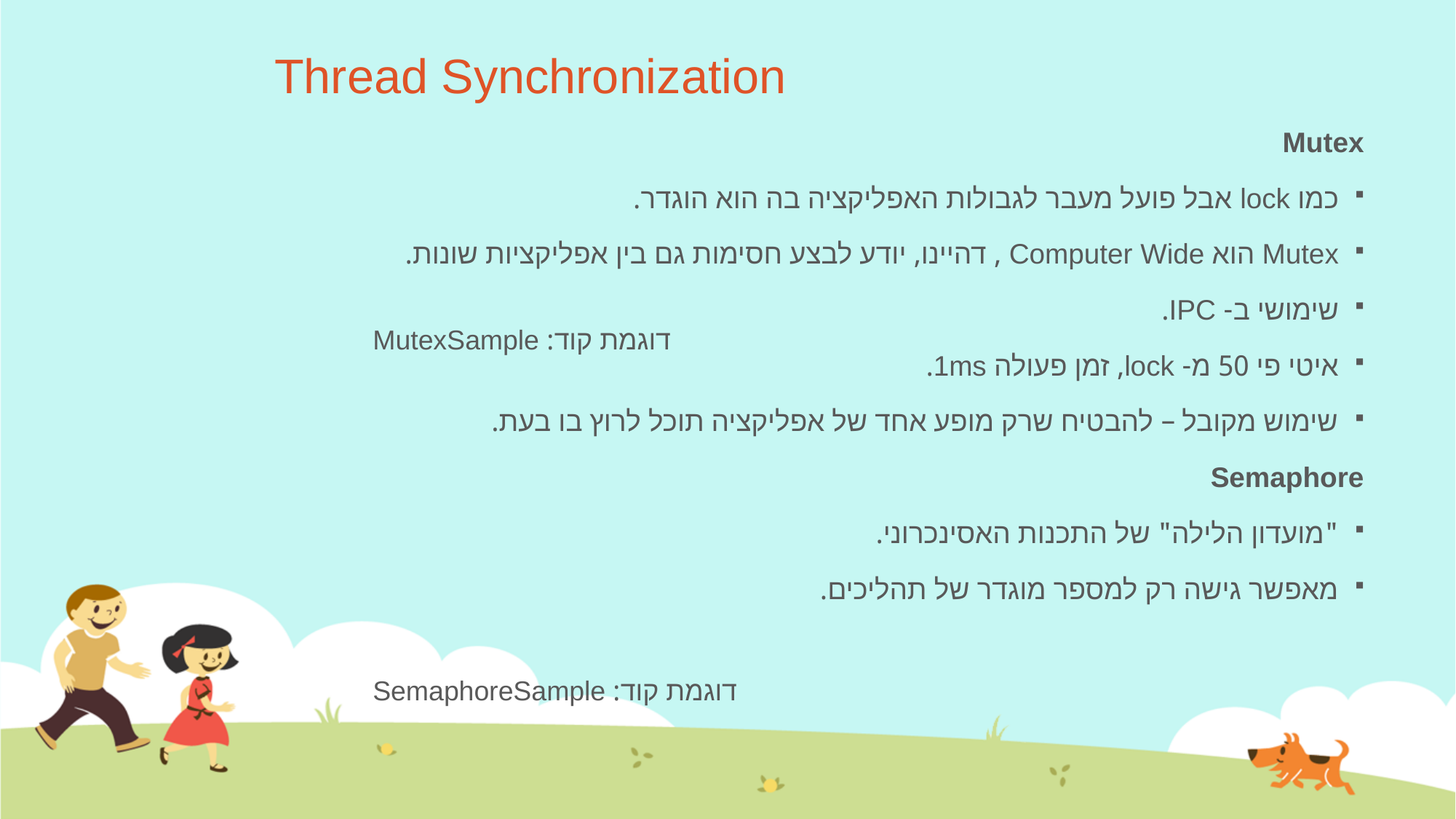

# Thread Synchronization
Mutex
כמו lock אבל פועל מעבר לגבולות האפליקציה בה הוא הוגדר.
Mutex הוא Computer Wide , דהיינו, יודע לבצע חסימות גם בין אפליקציות שונות.
שימושי ב- IPC.
איטי פי 50 מ- lock, זמן פעולה 1ms.
שימוש מקובל – להבטיח שרק מופע אחד של אפליקציה תוכל לרוץ בו בעת.
Semaphore
"מועדון הלילה" של התכנות האסינכרוני.
מאפשר גישה רק למספר מוגדר של תהליכים.

דוגמת קוד: MutexSample
דוגמת קוד: SemaphoreSample